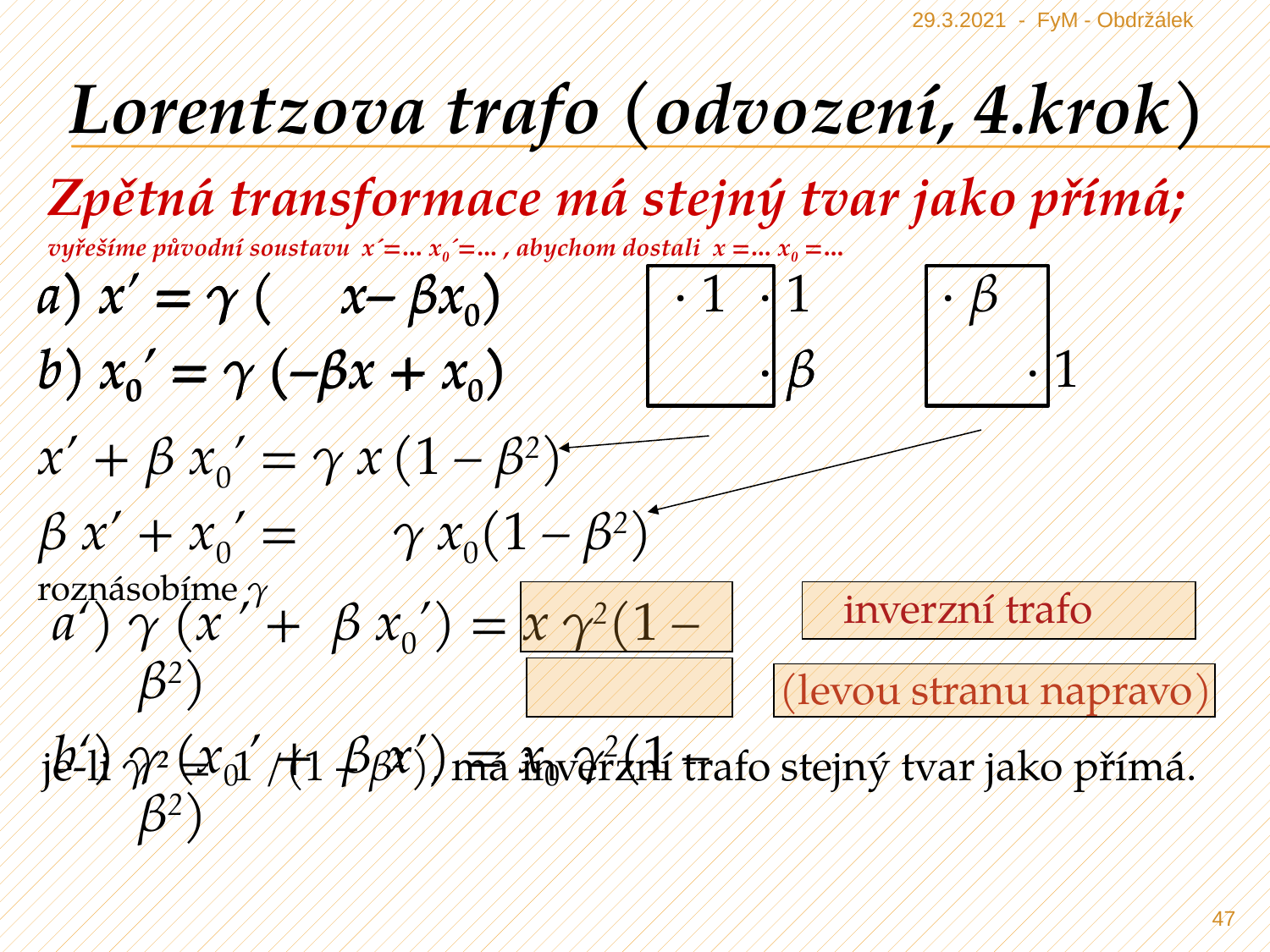

29.3.2021  -  FyM - Obdržálek

Lorentzova trafo (odvození, 4.krok)
Zpětná transformace má stejný tvar jako přímá;
vyřešíme původní soustavu  x´=… x0´=… , abychom dostali  x =… x0 =…
a) x’ = γ (     x– βx0)		· 1
b) x0’ = γ (–βx + x0)		· β

a) x’ = γ (     x– βx0)		· 1		 · β
b) x0’ = γ (–βx + x0)		· β 		 · 1

a) x’ = γ (     x– βx0)
b) x0’ = γ (–βx + x0)

x’ + β x0’ = γ x (1 – β2)
β x’ + x0’ =       γ x0(1 – β2)
roznásobíme γ

inverzní trafo
a‘) γ (x ’ +  β x0’) = x γ2(1 – β2)
b‘) γ (x0 ’ +  β x’) = x0 γ2(1 – β2)

(levou stranu napravo)

je-li γ 2 =  1 /(1 – β2 ), má inverzní trafo stejný tvar jako přímá.
47